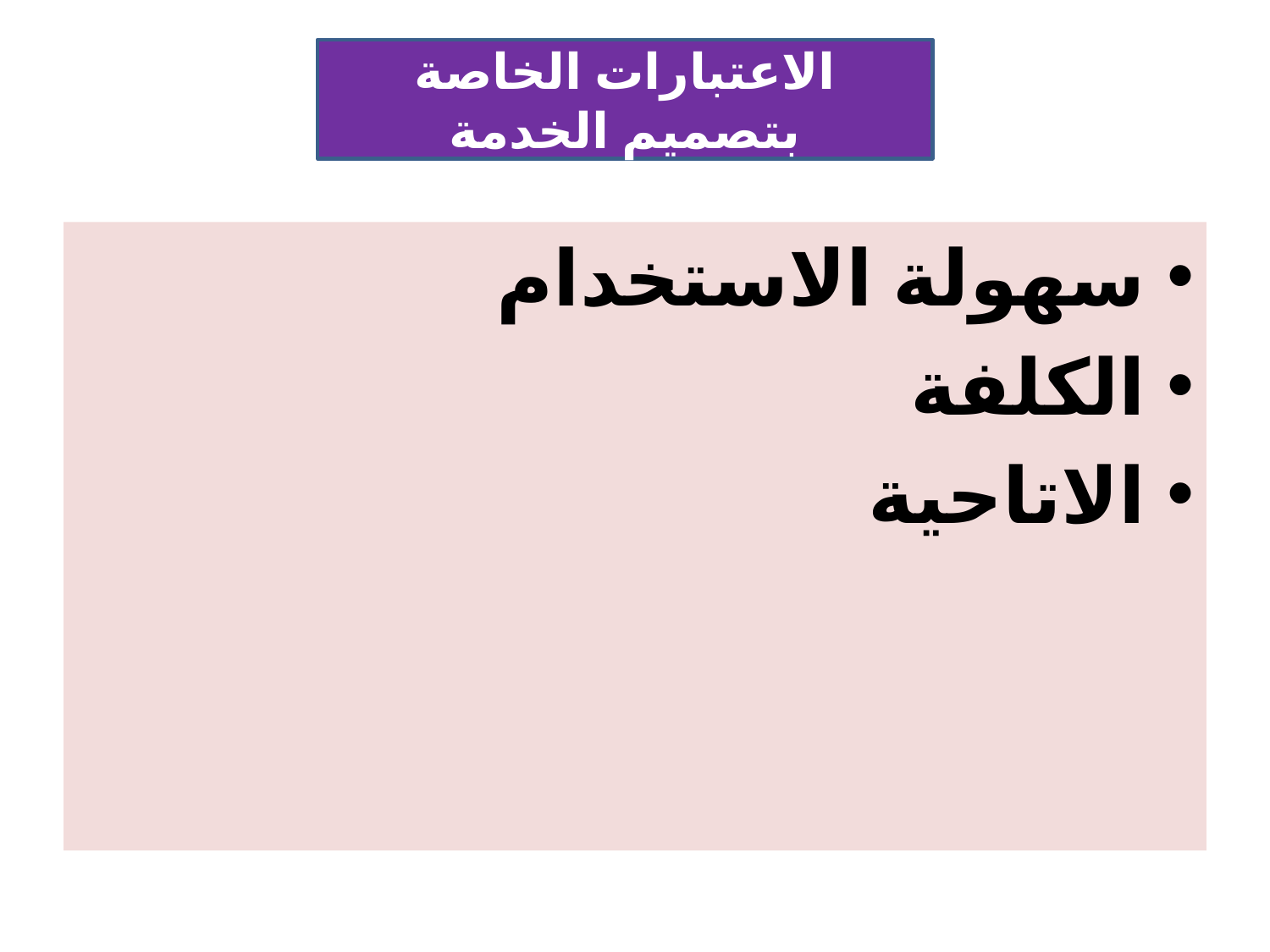

#
الاعتبارات الخاصة بتصميم الخدمة
سهولة الاستخدام
الكلفة
الاتاحية